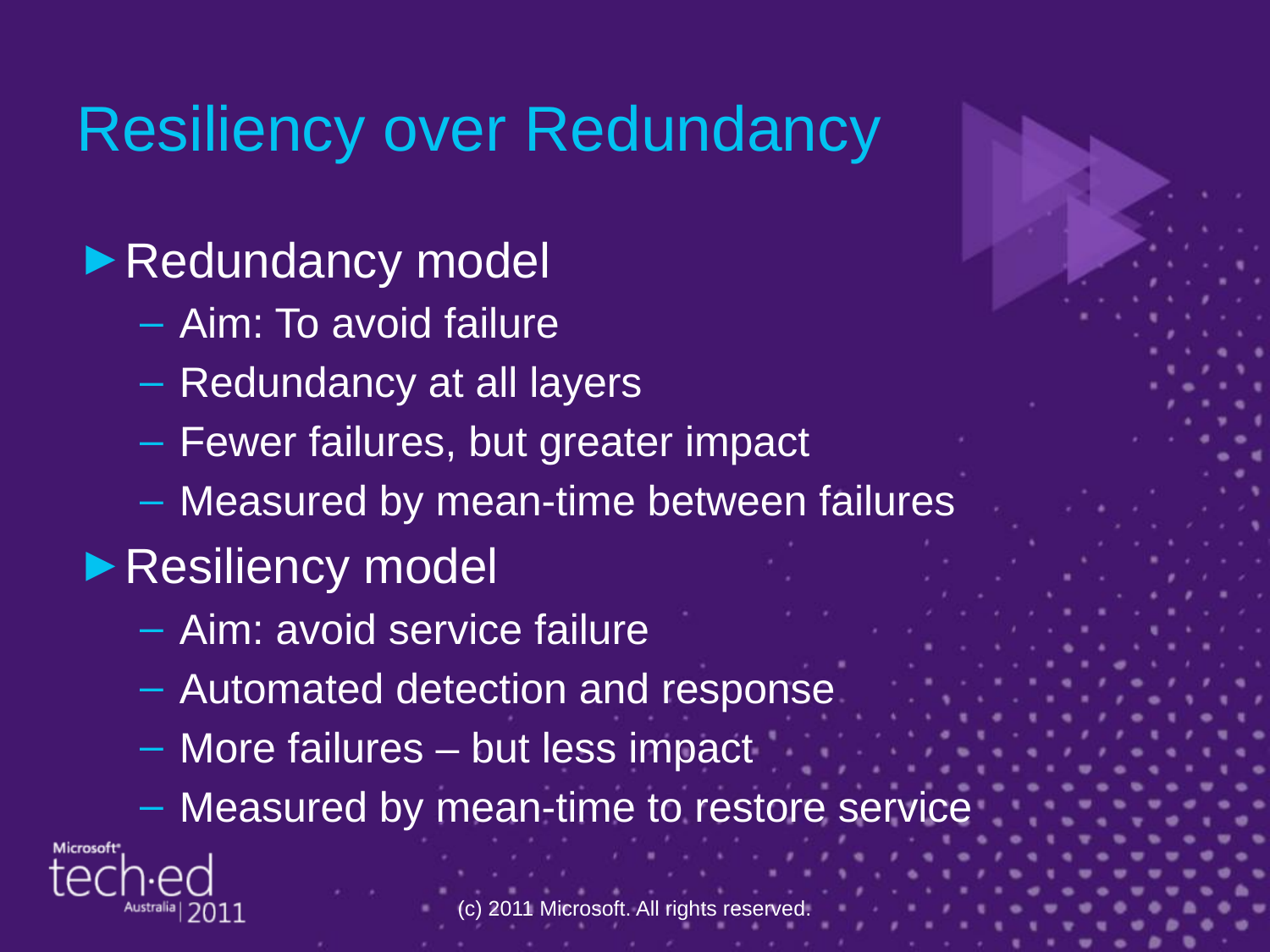

# Resiliency over Redundancy
Redundancy model
Aim: To avoid failure
Redundancy at all layers
Fewer failures, but greater impact
Measured by mean-time between failures
Resiliency model
Aim: avoid service failure
Automated detection and response
More failures – but less impact
Measured by mean-time to restore service

(c) 2011 Microsoft. All rights reserved.